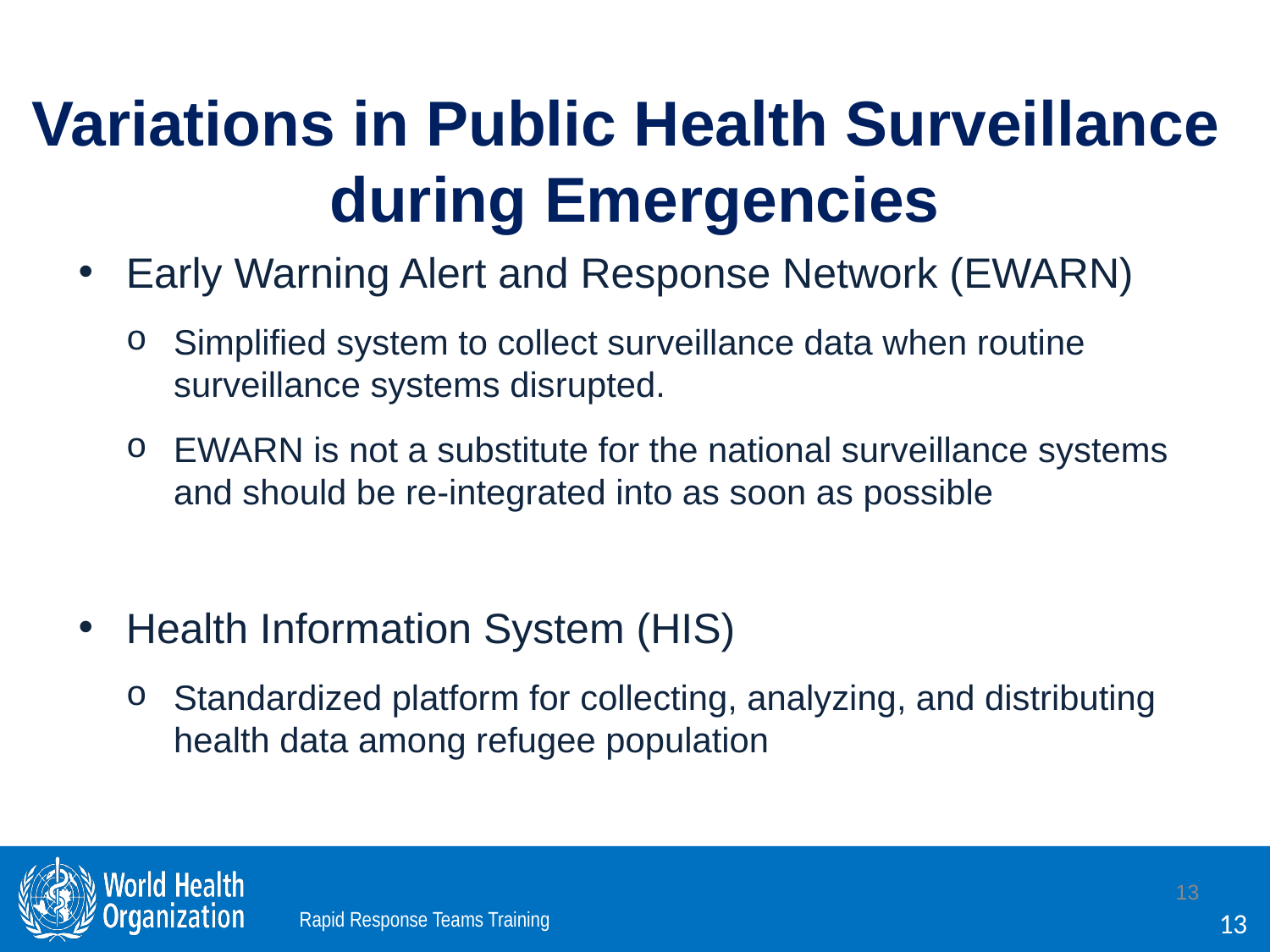

Variations in Public Health Surveillance
during Emergencies
Early Warning Alert and Response Network (EWARN)
Simplified system to collect surveillance data when routine surveillance systems disrupted.
EWARN is not a substitute for the national surveillance systems and should be re-integrated into as soon as possible

Health Information System (HIS)
Standardized platform for collecting, analyzing, and distributing health data among refugee population

13